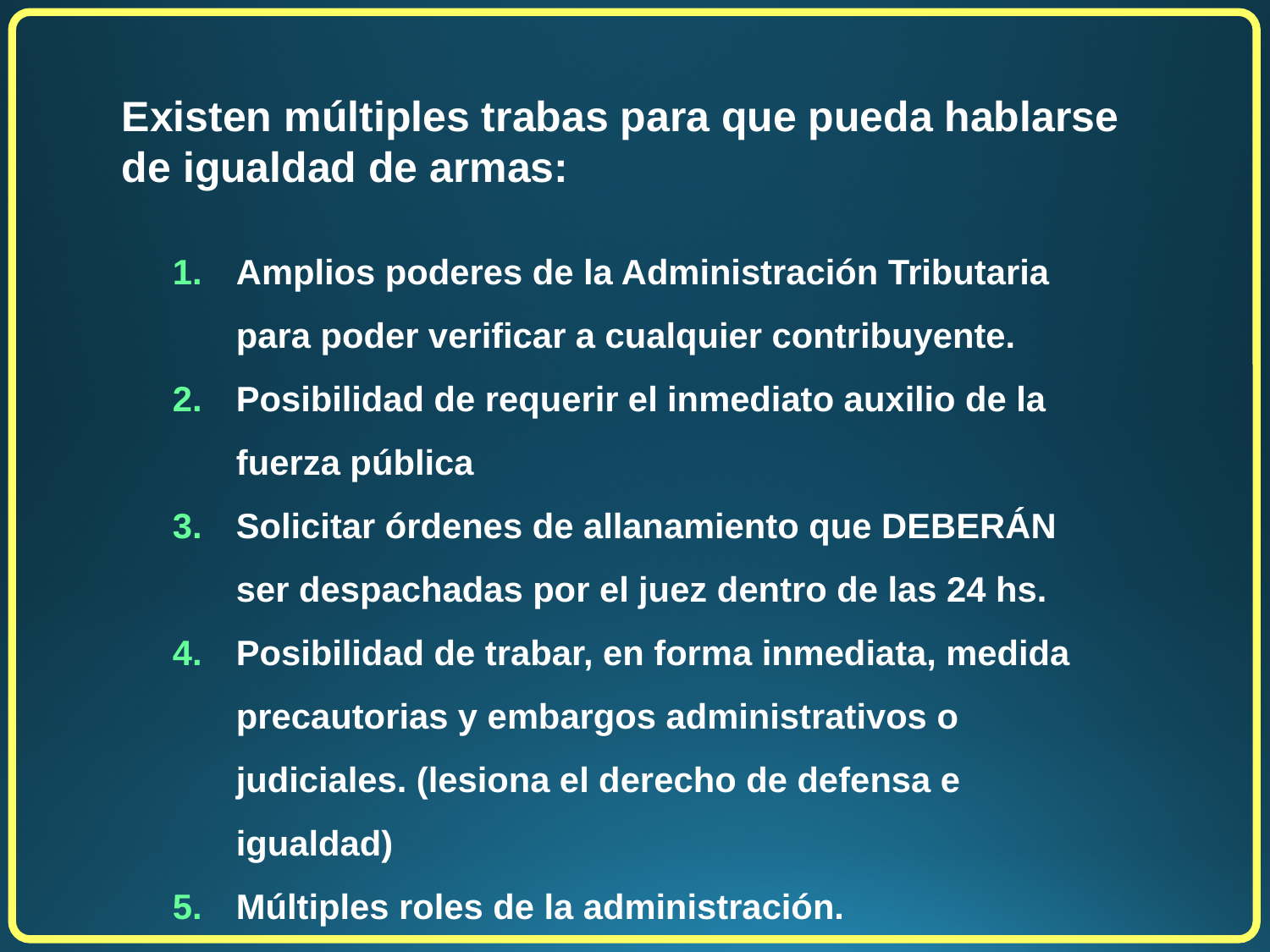

Existen múltiples trabas para que pueda hablarse de igualdad de armas:
Amplios poderes de la Administración Tributaria para poder verificar a cualquier contribuyente.
Posibilidad de requerir el inmediato auxilio de la fuerza pública
Solicitar órdenes de allanamiento que DEBERÁN ser despachadas por el juez dentro de las 24 hs.
Posibilidad de trabar, en forma inmediata, medida precautorias y embargos administrativos o judiciales. (lesiona el derecho de defensa e igualdad)
Múltiples roles de la administración.